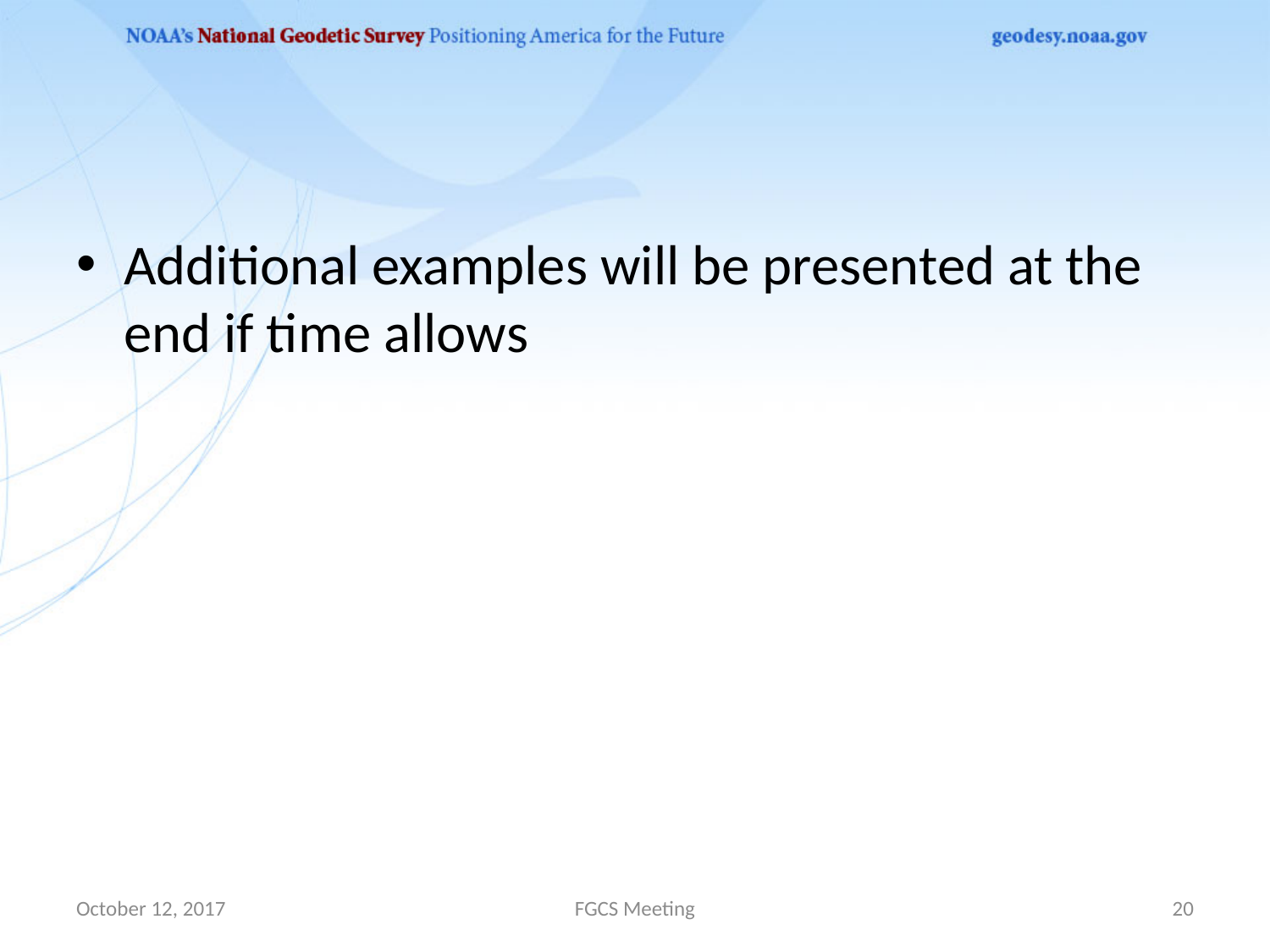

Additional examples will be presented at the end if time allows
October 12, 2017
FGCS Meeting
20